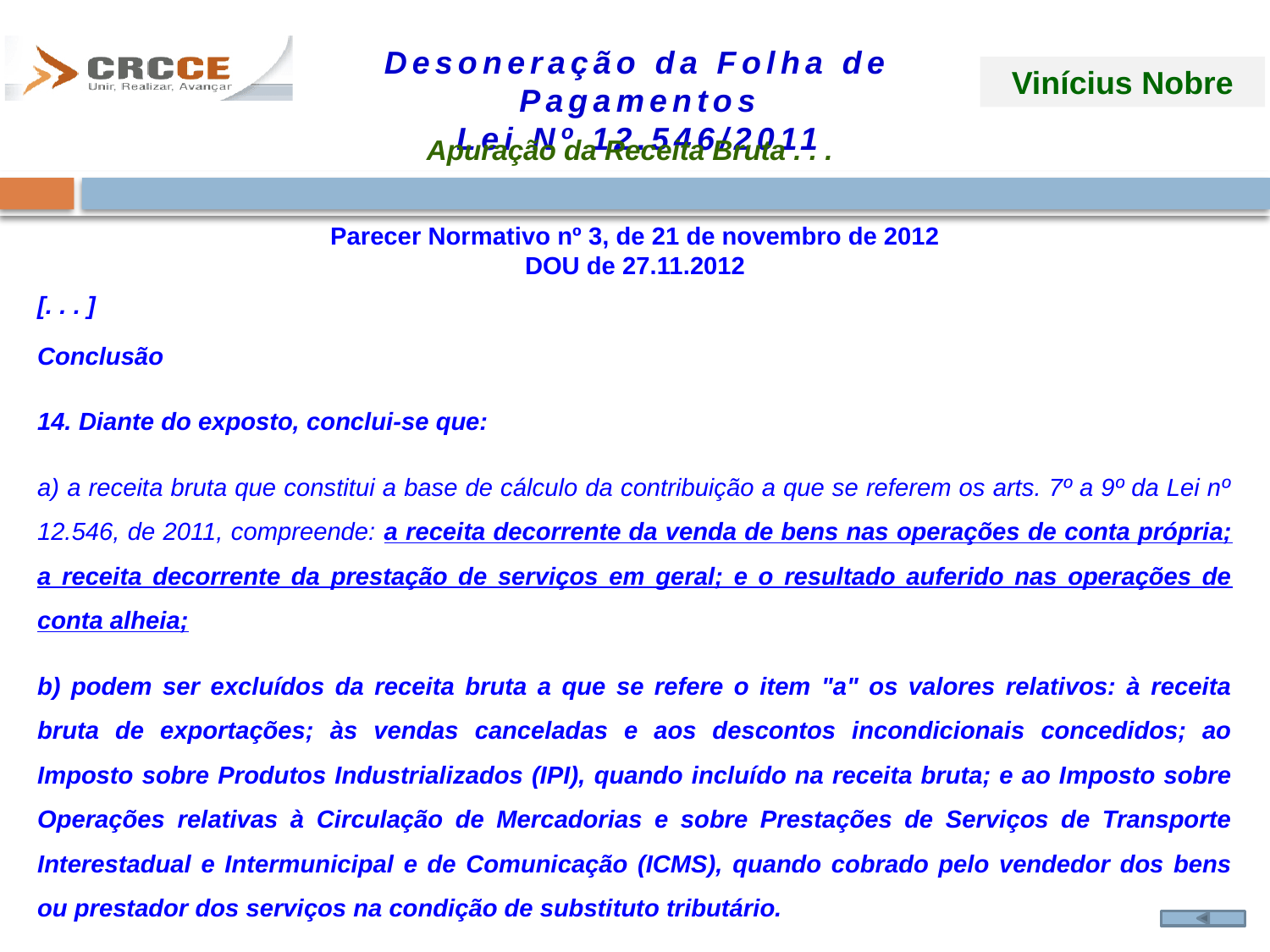

Apuração da Receita Bruta . . .
Parecer Normativo nº 3, de 21 de novembro de 2012
DOU de 27.11.2012
[. . . ]
Conclusão
14. Diante do exposto, conclui-se que:
a) a receita bruta que constitui a base de cálculo da contribuição a que se referem os arts. 7º a 9º da Lei nº 12.546, de 2011, compreende: a receita decorrente da venda de bens nas operações de conta própria; a receita decorrente da prestação de serviços em geral; e o resultado auferido nas operações de conta alheia;
b) podem ser excluídos da receita bruta a que se refere o item "a" os valores relativos: à receita bruta de exportações; às vendas canceladas e aos descontos incondicionais concedidos; ao Imposto sobre Produtos Industrializados (IPI), quando incluído na receita bruta; e ao Imposto sobre Operações relativas à Circulação de Mercadorias e sobre Prestações de Serviços de Transporte Interestadual e Intermunicipal e de Comunicação (ICMS), quando cobrado pelo vendedor dos bens ou prestador dos serviços na condição de substituto tributário.